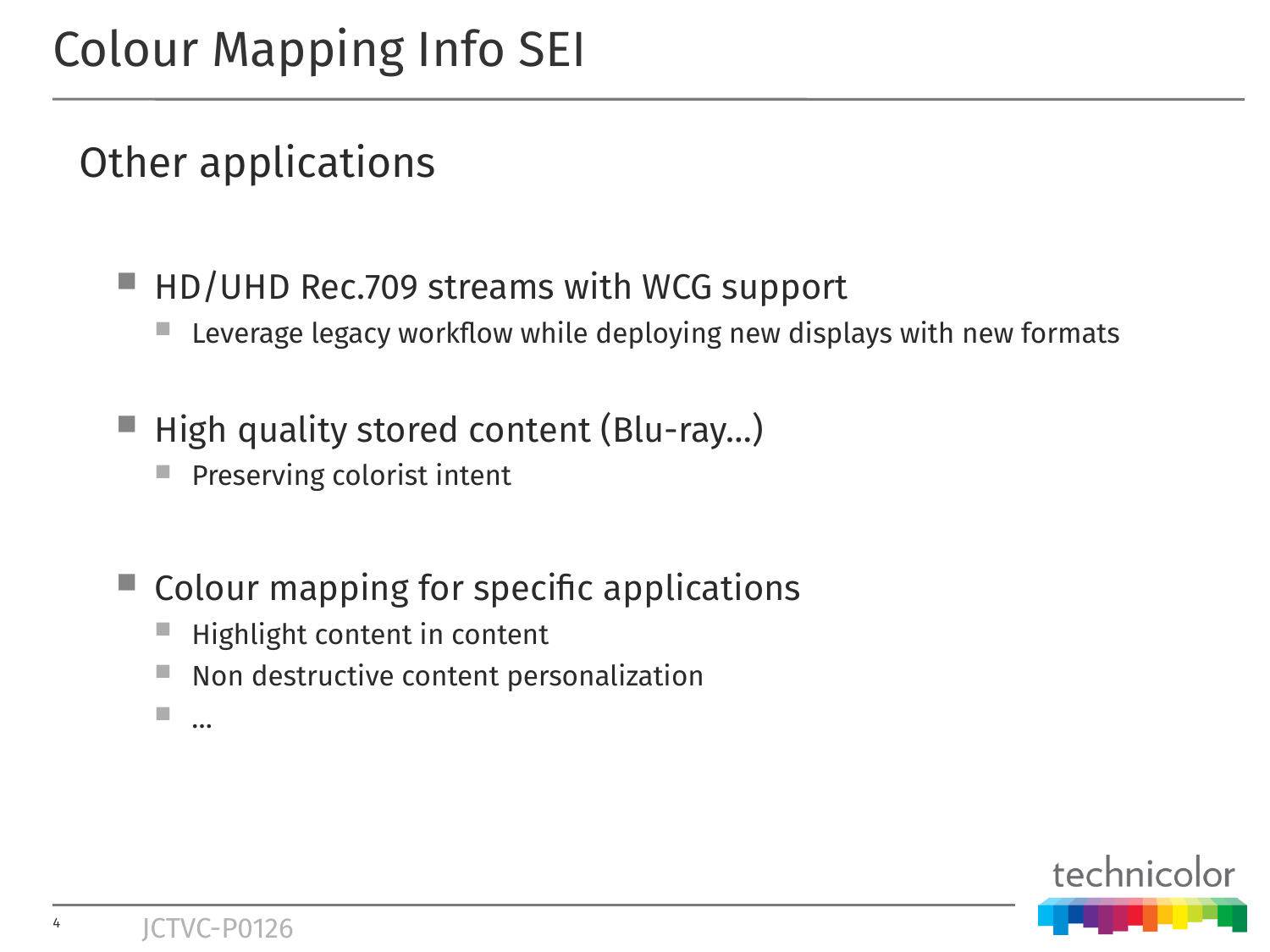

# Colour Mapping Info SEI
Other applications

HD/UHD Rec.709 streams with WCG support
Leverage legacy workflow while deploying new displays with new formats

High quality stored content (Blu-ray…)
Preserving colorist intent

Colour mapping for specific applications
Highlight content in content
Non destructive content personalization
…

JCTVC-P0126
4